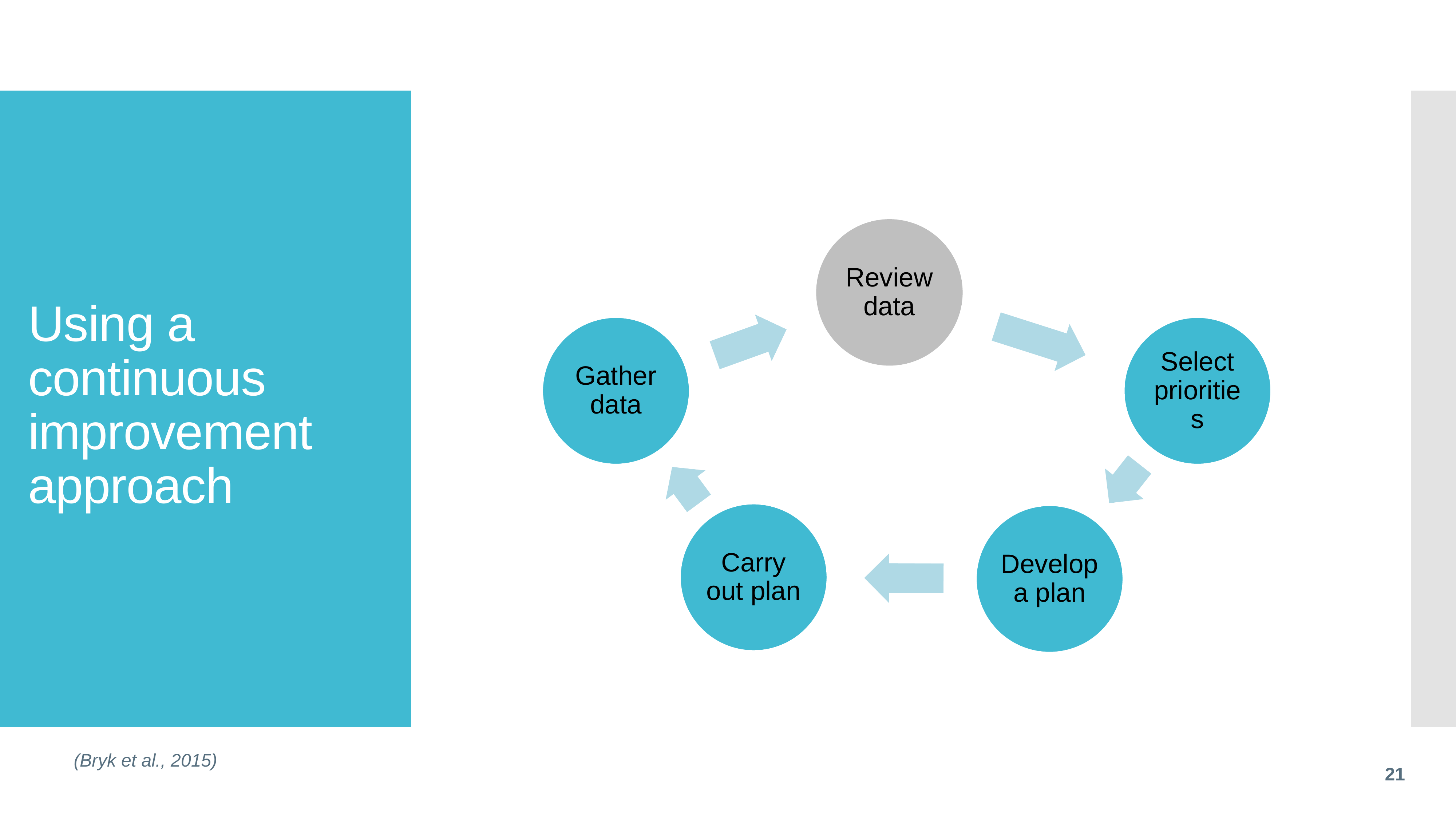

Review data

Select priorities

Develop a plan

Carry out plan

Gather data

# Using a continuous improvement approach
(Bryk et al., 2015)
21